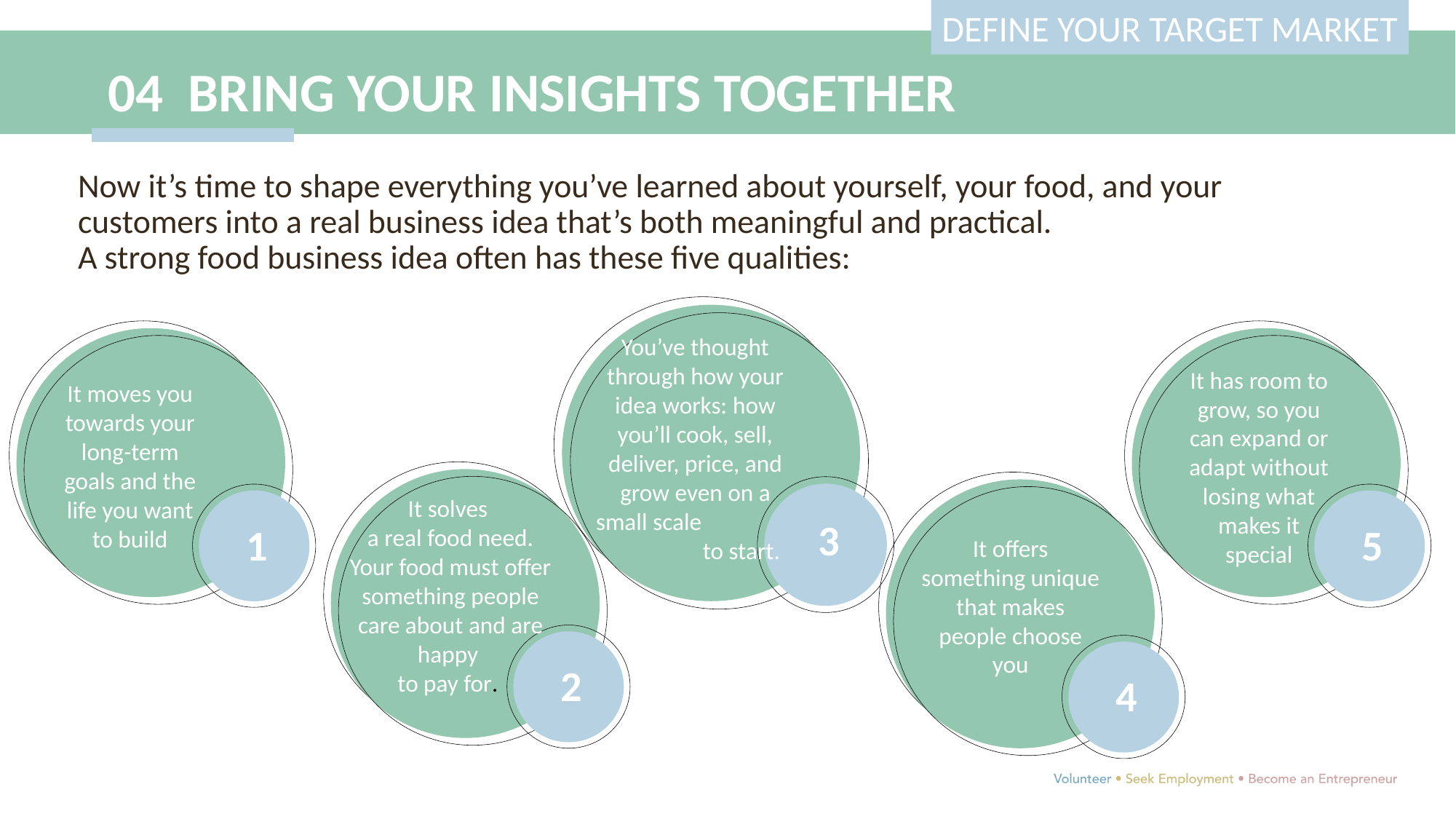

DEFINE YOUR TARGET MARKET
04  BRING YOUR INSIGHTS TOGETHER
Now it’s time to shape everything you’ve learned about yourself, your food, and your customers into a real business idea that’s both meaningful and practical.
A strong food business idea often has these five qualities:

3

1

5
You’ve thought through how your idea works: how you’ll cook, sell, deliver, price, and grow even on a small scale                                   to start.
It has room to grow, so you can expand or adapt without losing what makes it special
It moves you towards your long-term goals and the life you want to build

2

4
It solves
a real food need. Your food must offer something people care about and are happy
to pay for.
It offers something unique that makes people choose you